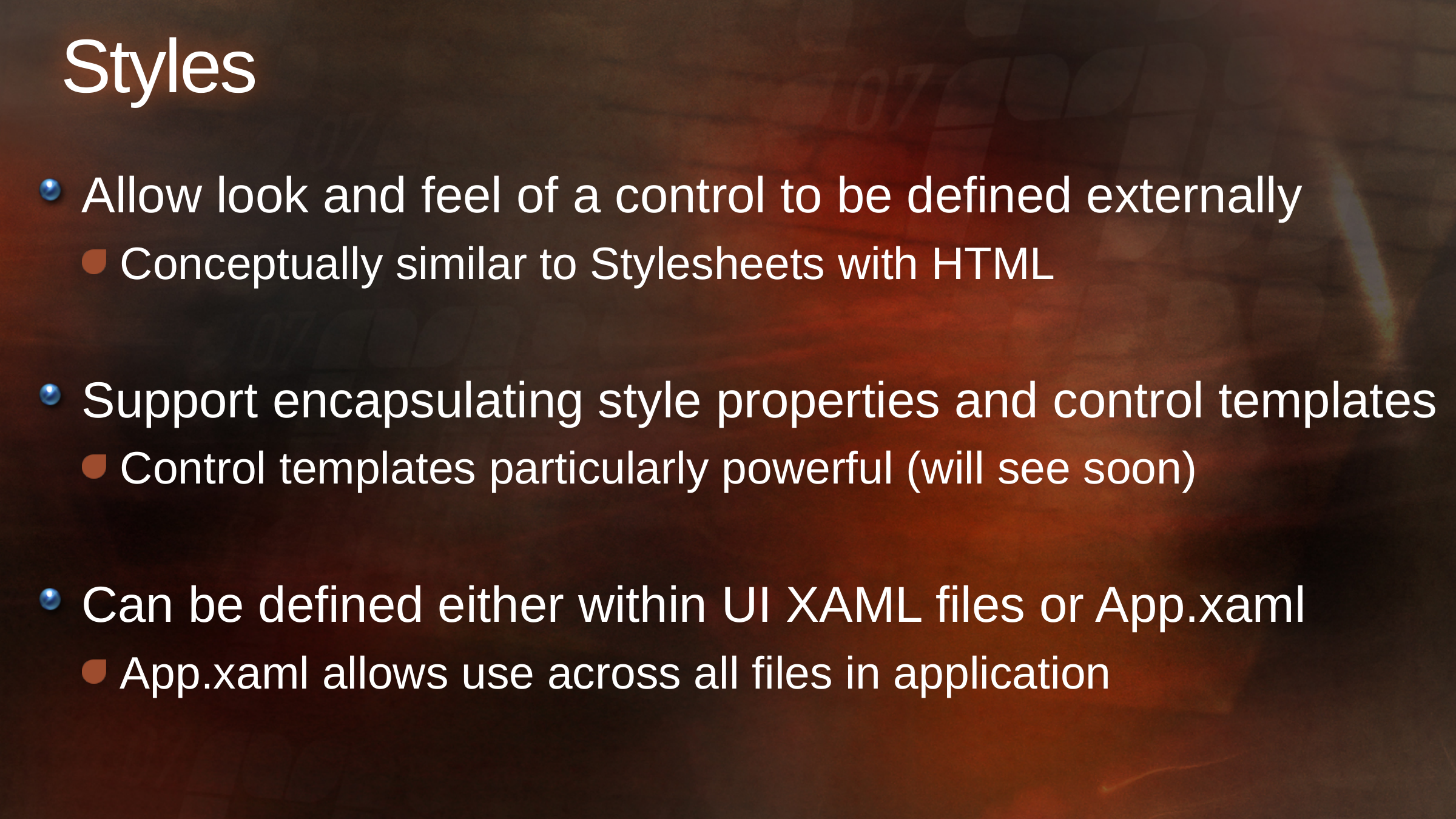

# Styles
Allow look and feel of a control to be defined externally
Conceptually similar to Stylesheets with HTML

Support encapsulating style properties and control templates
Control templates particularly powerful (will see soon)

Can be defined either within UI XAML files or App.xaml
App.xaml allows use across all files in application